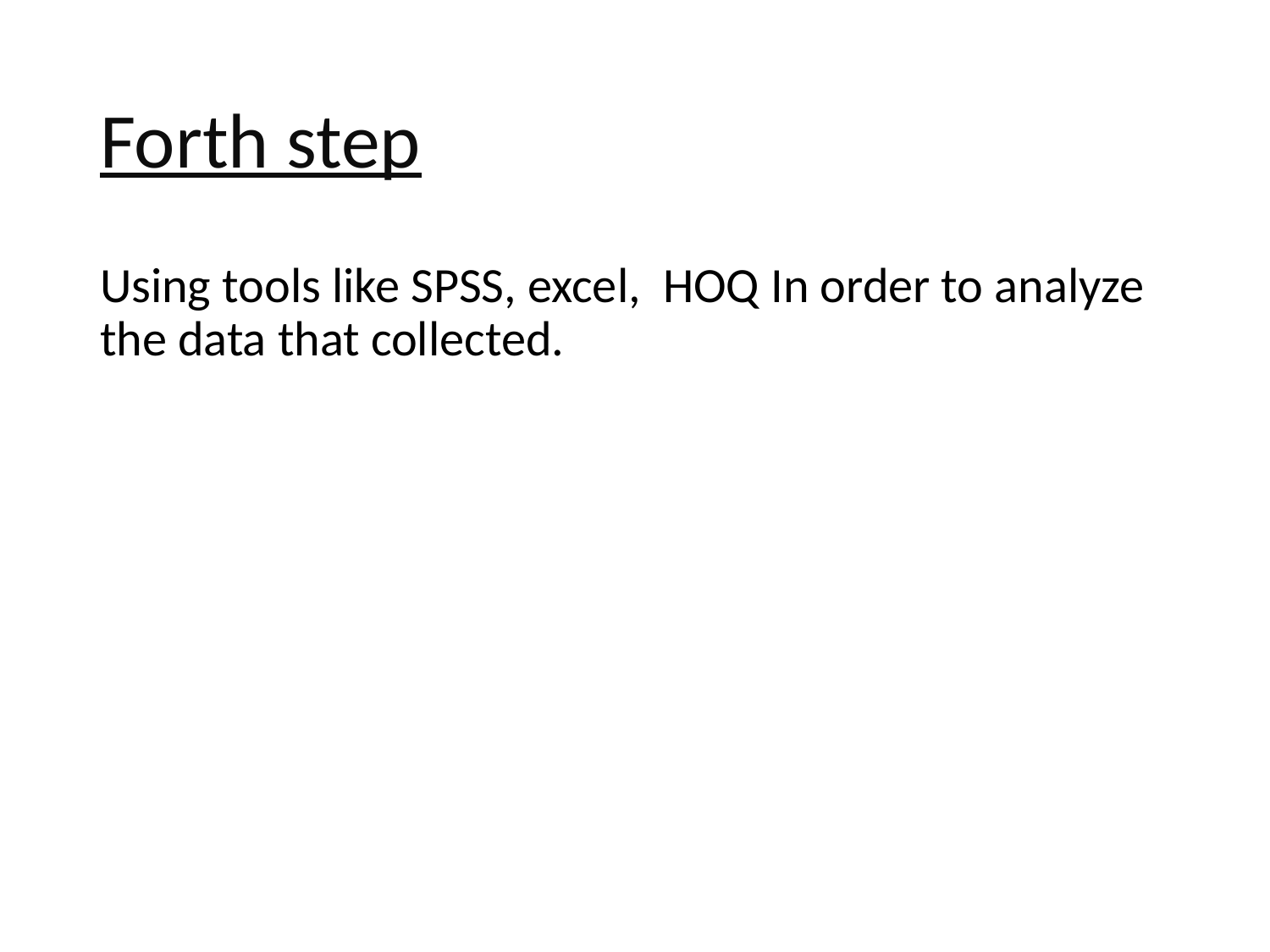

# Forth step
Using tools like SPSS, excel,  HOQ In order to analyze the data that collected.